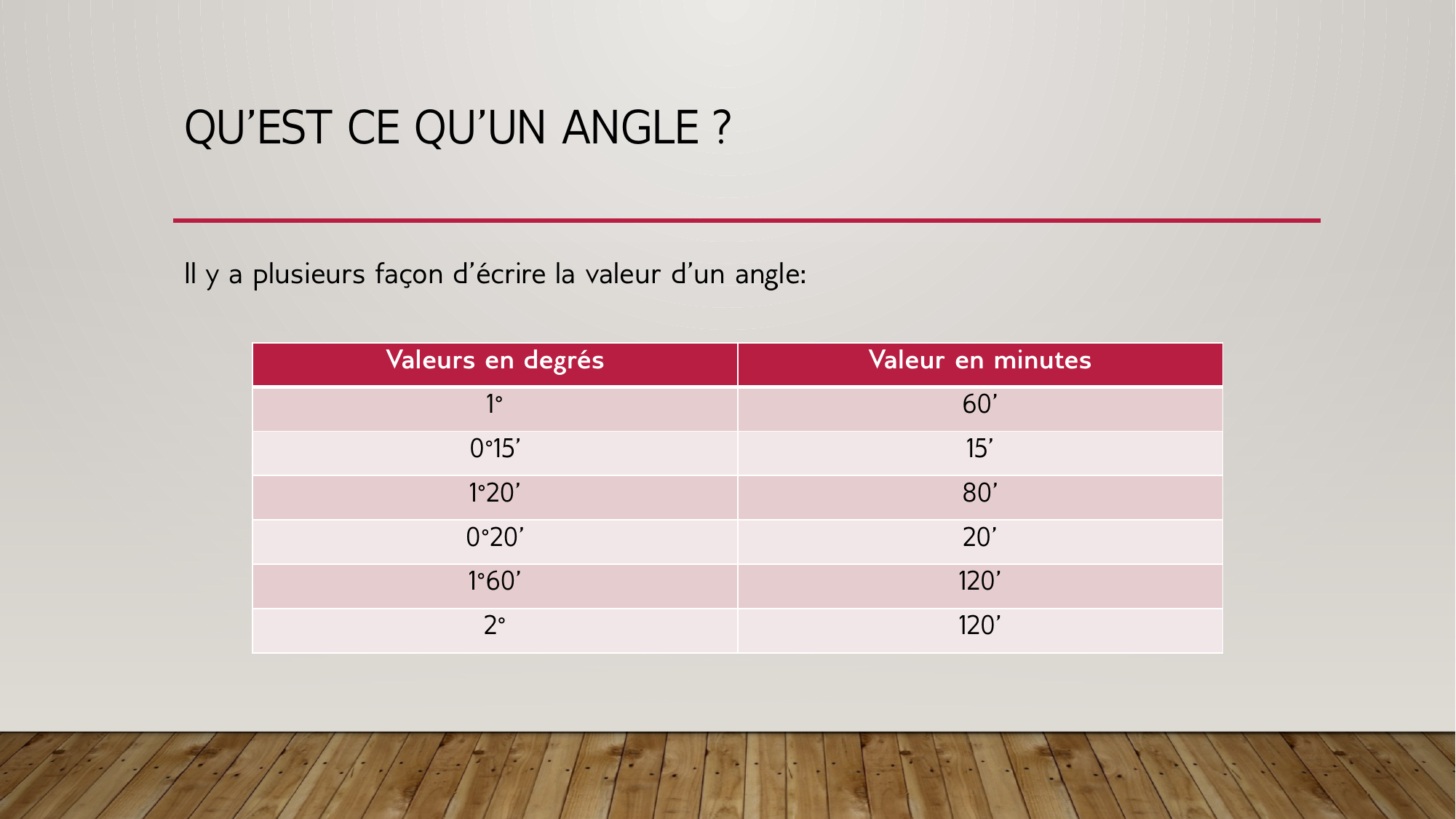

# Qu’est ce qu’un angle ?
Il y a plusieurs façon d’écrire la valeur d’un angle:

| Valeurs en degrés | Valeur en minutes |
| --- | --- |
| 1° | 60’ |
| 0°15’ | 15’ |
| 1°20’ | 80’ |
| 0°20’ | 20’ |
| 1°60’ | 120’ |
| 2° | 120’ |